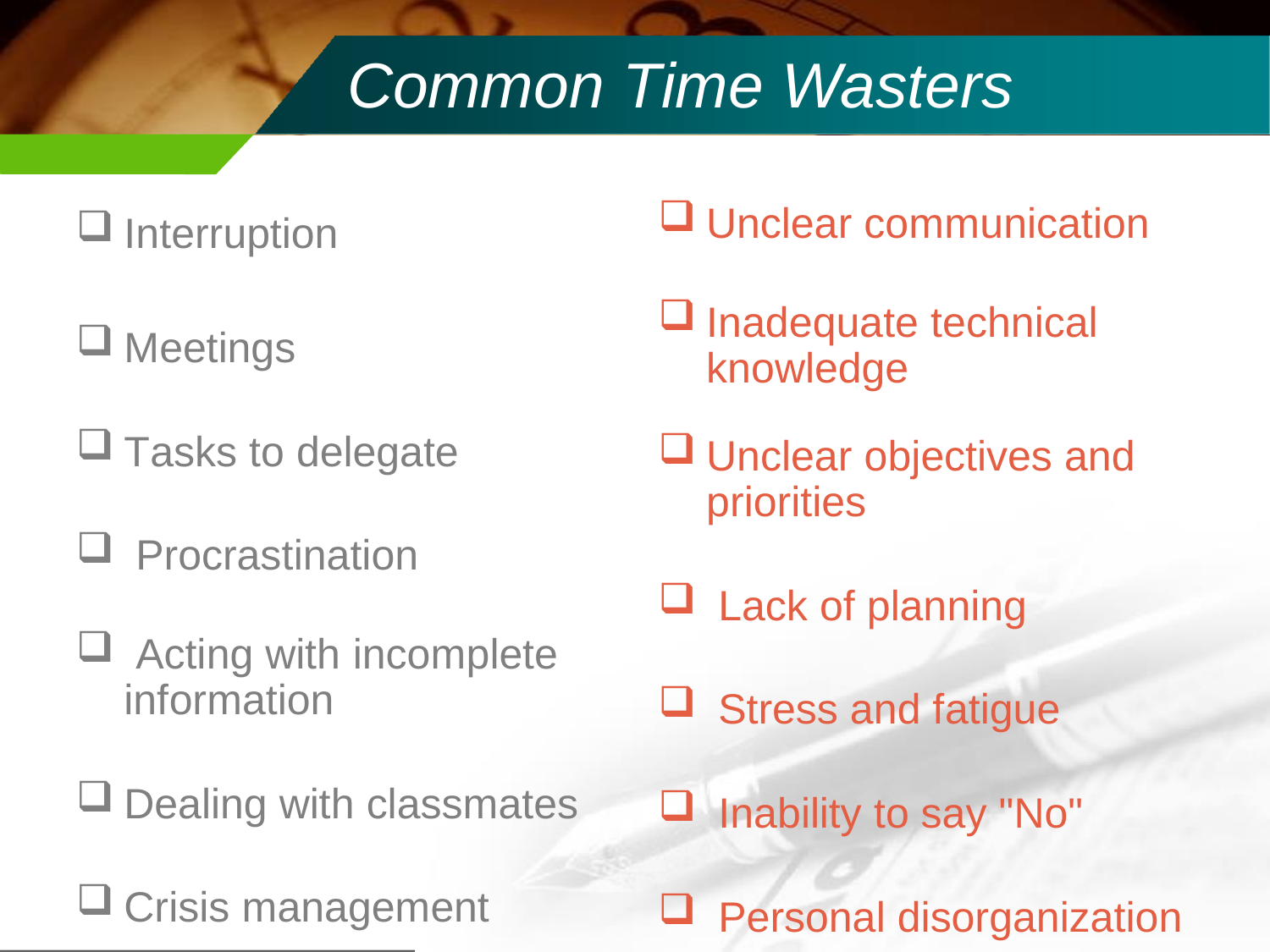

# Common Time Wasters
Unclear communication

Inadequate technical
knowledge

Unclear objectives and
priorities

Lack of planning

Stress and fatigue

Inability to say "No"

Personal disorganization
Interruption

Meetings

Tasks to delegate

Procrastination

Acting with incomplete
information

Dealing with classmates

Crisis management